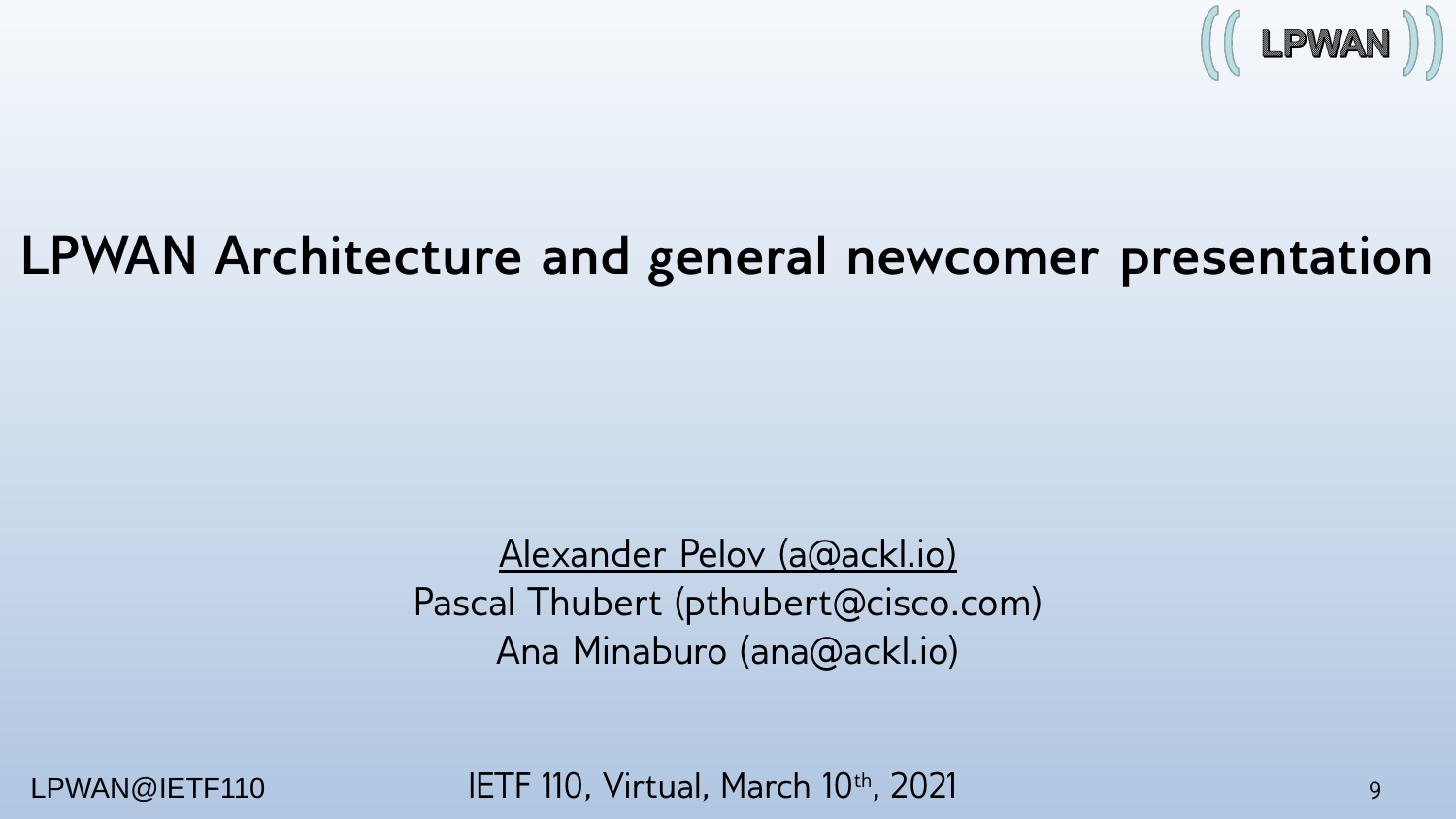

LPWAN Architecture and general newcomer presentation
Alexander Pelov (a@ackl.io)
Pascal Thubert (pthubert@cisco.com)
Ana Minaburo (ana@ackl.io)

IETF 110, Virtual, March 10th, 2021
9